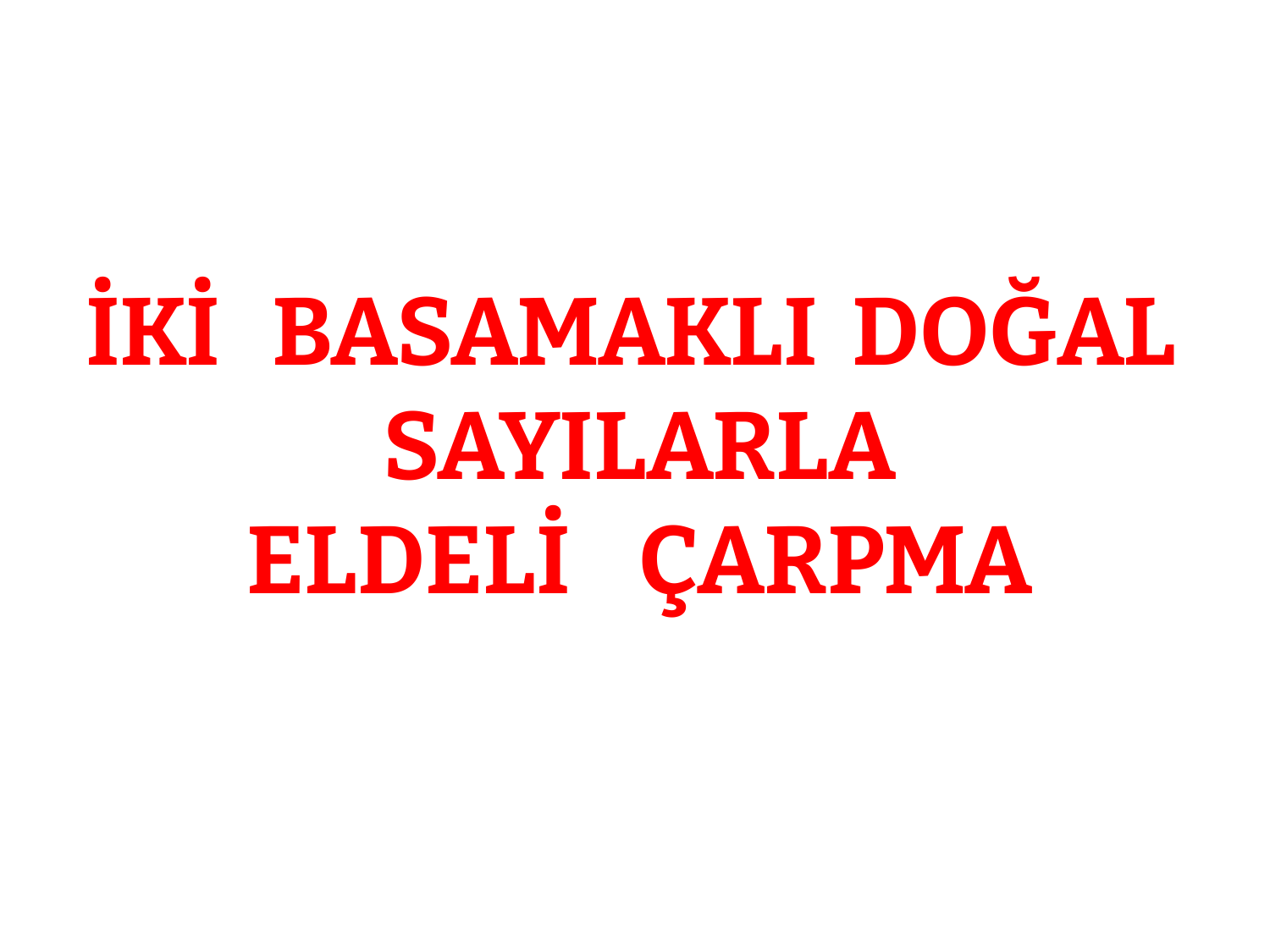

# İKİ   BASAMAKLI  DOĞAL  SAYILARLA ELDELİ    ÇARPMA